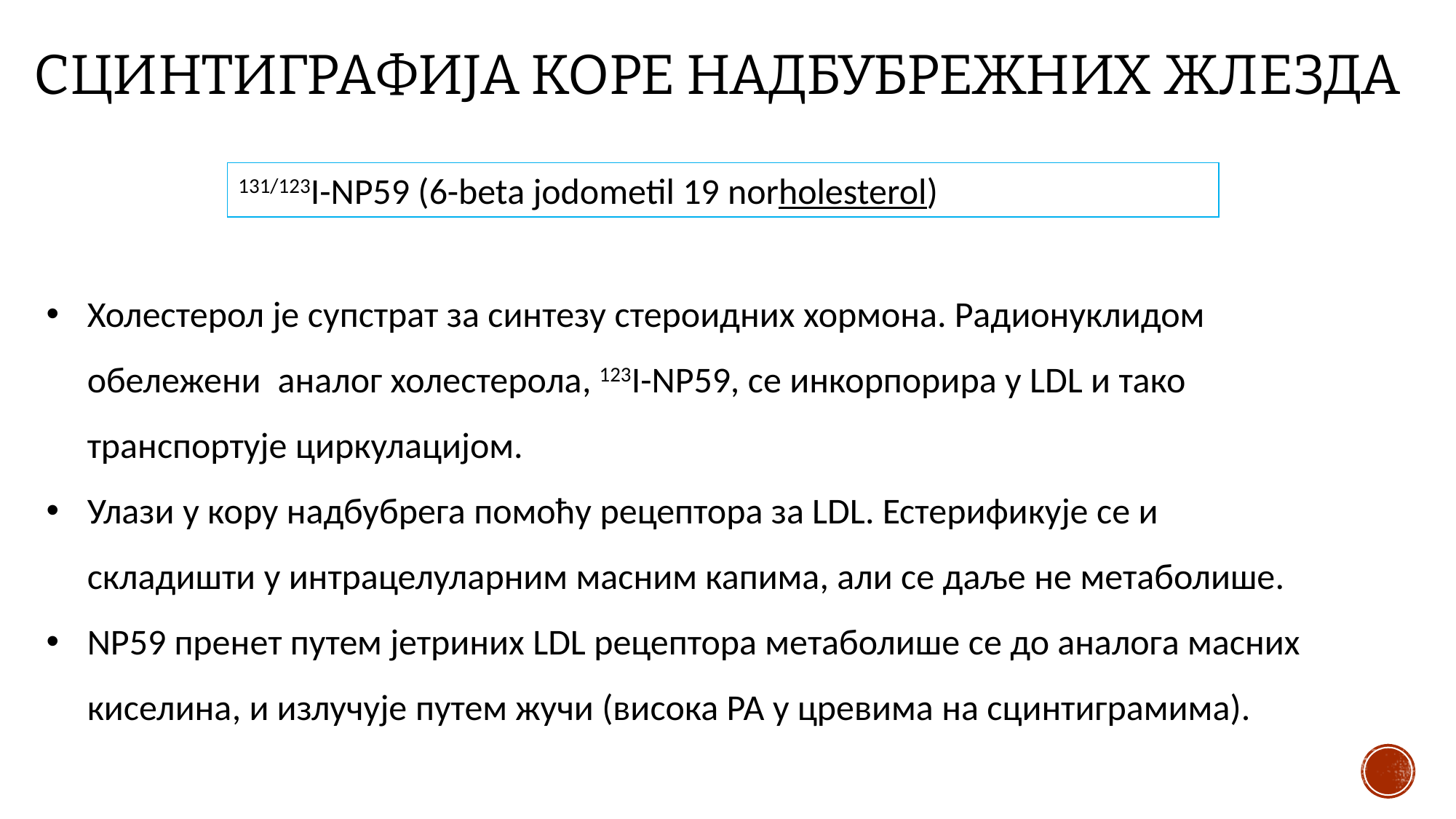

# СЦИНТИГРАФИЈА КОРЕ НАДБУБРЕЖНИХ ЖЛЕЗДА
131/123I-NP59 (6-beta jodometil 19 norholesterol)
Холестерол је супстрат за синтезу стероидних хормона. Радионуклидом обележени  аналог холестерола, 123I-NP59, се инкорпорира у LDL и тако транспортује циркулацијом.
Улази у кору надбубрега помоћу рецептора за LDL. Естерификује се и складишти у интрацелуларним масним капима, али се даље не метаболише.
NP59 пренет путем јетриних LDL рецептора метаболише се до аналога масних киселина, и излучује путем жучи (висока РА у цревима на сцинтиграмима).